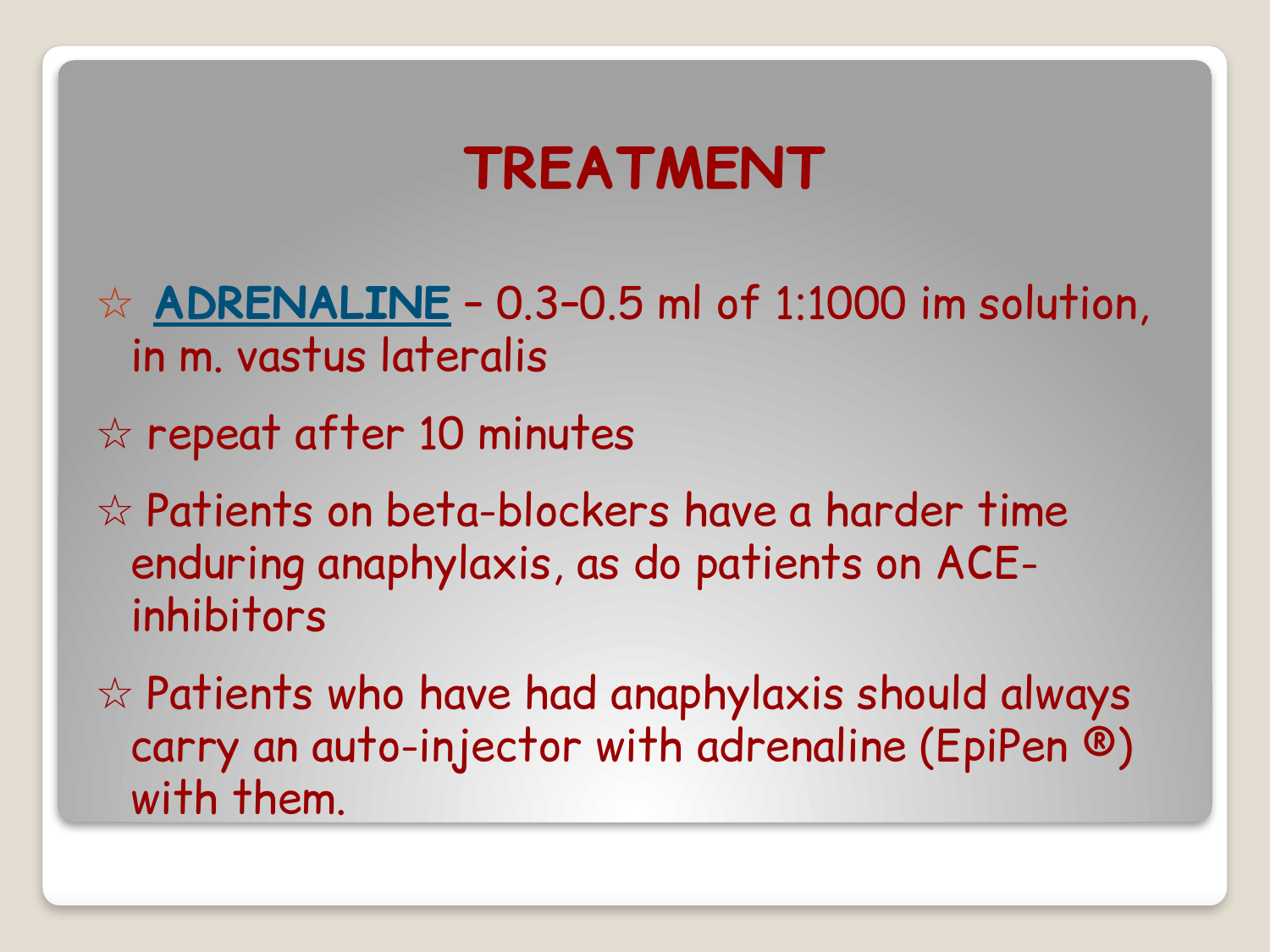

TREATMENT

☆ ADRENALINE – 0.3–0.5 ml of 1:1000 im solution, in m. vastus lateralis

☆ repeat after 10 minutes

☆ Patients on beta-blockers have a harder time enduring anaphylaxis, as do patients on ACE-inhibitors

☆ Patients who have had anaphylaxis should always carry an auto-injector with adrenaline (EpiPen ®) with them.